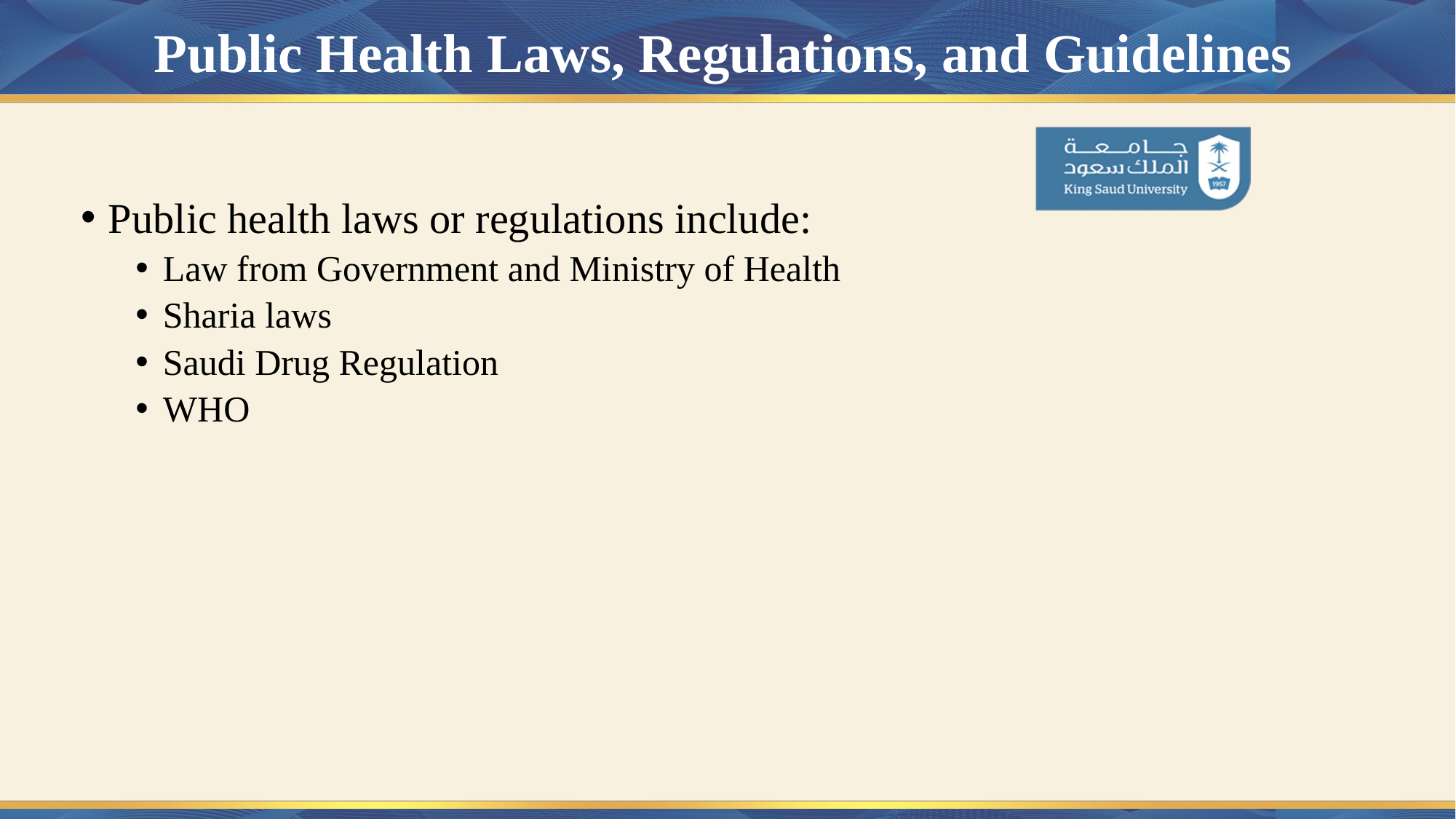

# Public Health Laws, Regulations, and Guidelines
Public health laws or regulations include:
Law from Government and Ministry of Health
Sharia laws
Saudi Drug Regulation
WHO